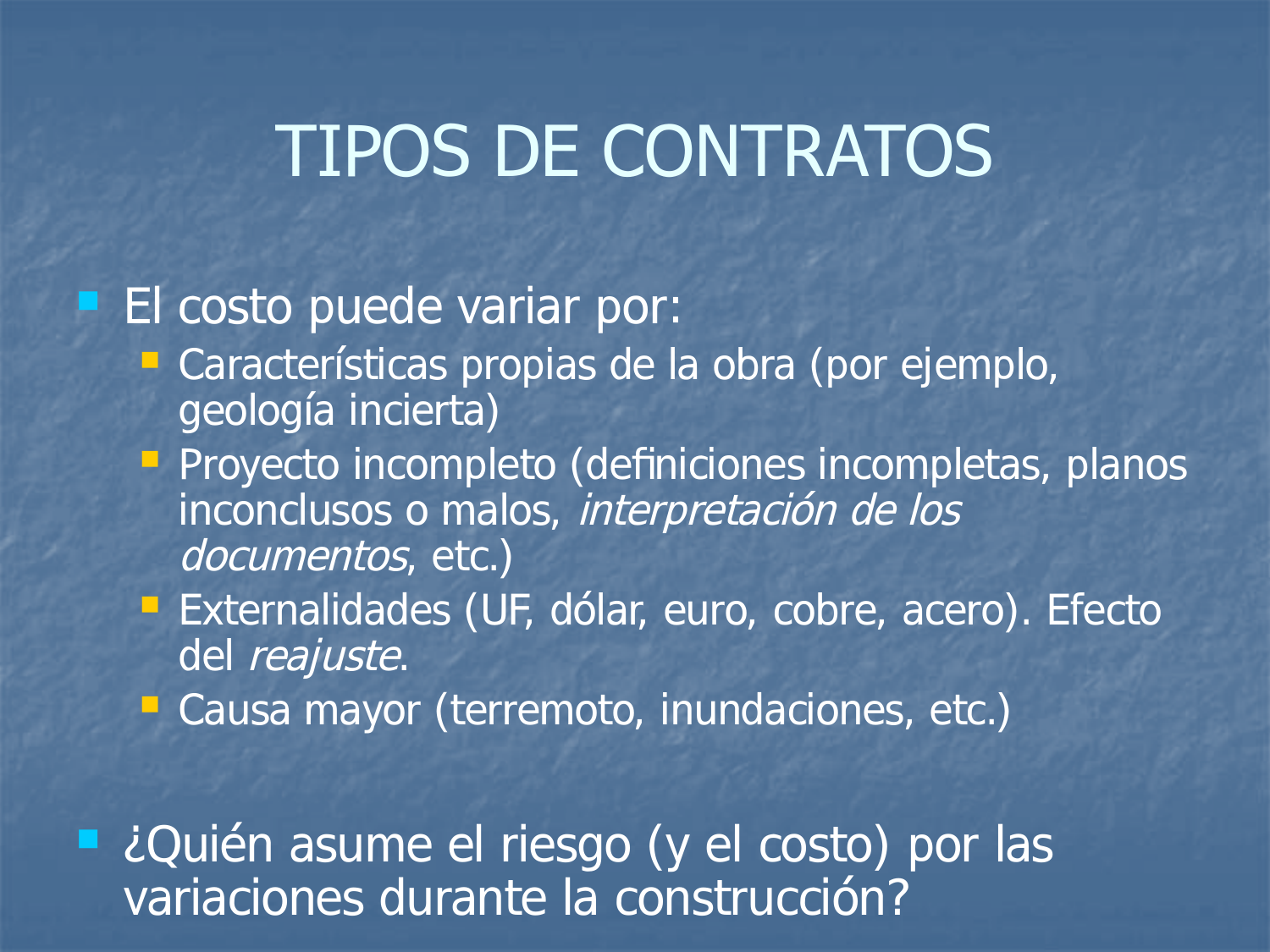

# TIPOS DE CONTRATOS
El costo puede variar por:
Características propias de la obra (por ejemplo, geología incierta)
Proyecto incompleto (definiciones incompletas, planos inconclusos o malos, interpretación de los documentos, etc.)
Externalidades (UF, dólar, euro, cobre, acero). Efecto del reajuste.
Causa mayor (terremoto, inundaciones, etc.)

¿Quién asume el riesgo (y el costo) por las variaciones durante la construcción?